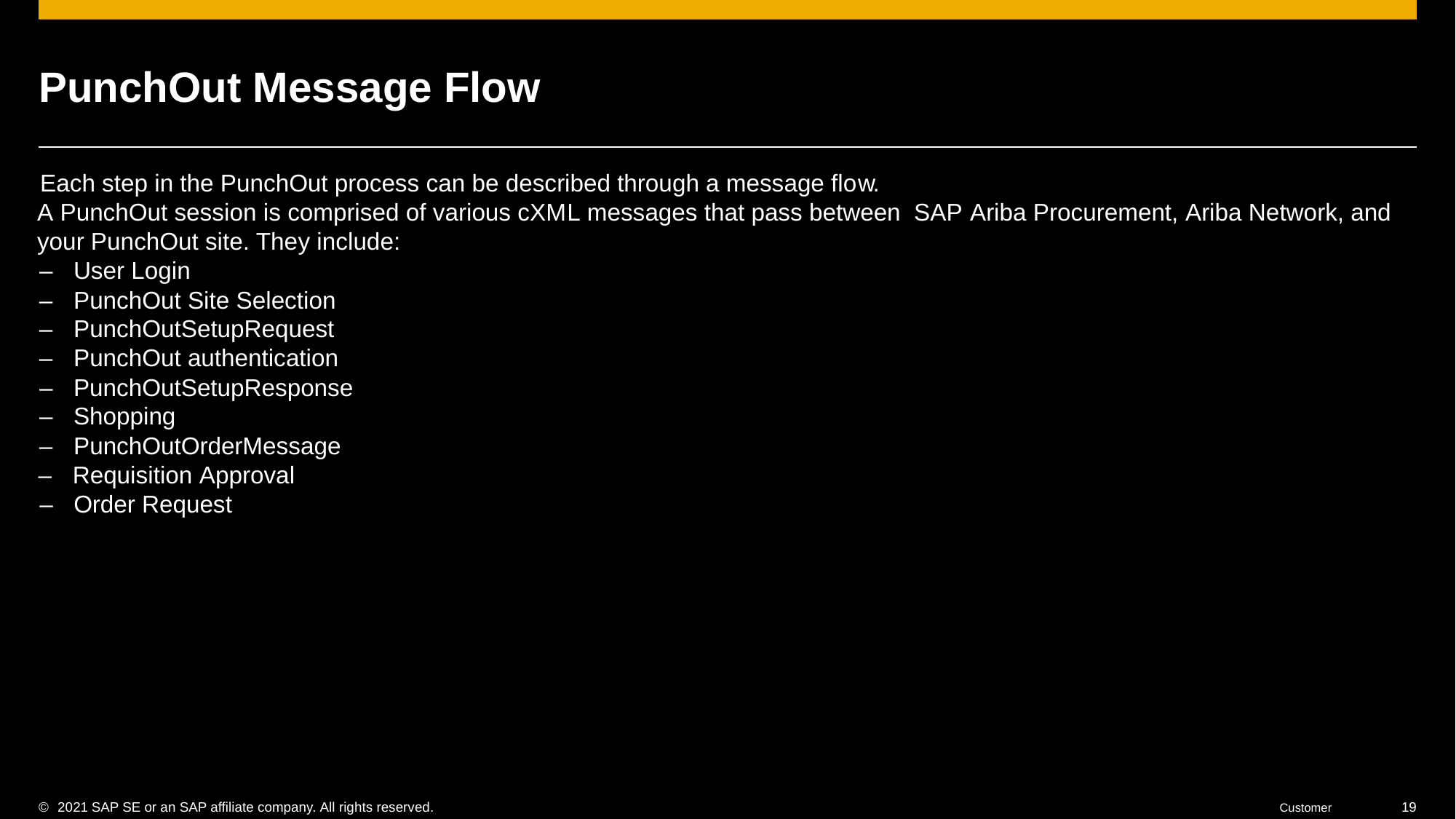

PunchOut Message Flow

Each step in the PunchOut process can be described through a message flow.
A PunchOut session is comprised of various cXML messages that pass between  SAP Ariba Procurement, Ariba Network, and
your PunchOut site. They include:
‒	User Login
‒	PunchOut Site Selection
‒	PunchOutSetupRequest
‒	PunchOut authentication
‒	PunchOutSetupResponse
‒	Shopping
‒	PunchOutOrderMessage
‒	Requisition Approval
‒	Order Request
©	2021SAP SE or an SAP affiliate company. All rights reserved.	Customer	19